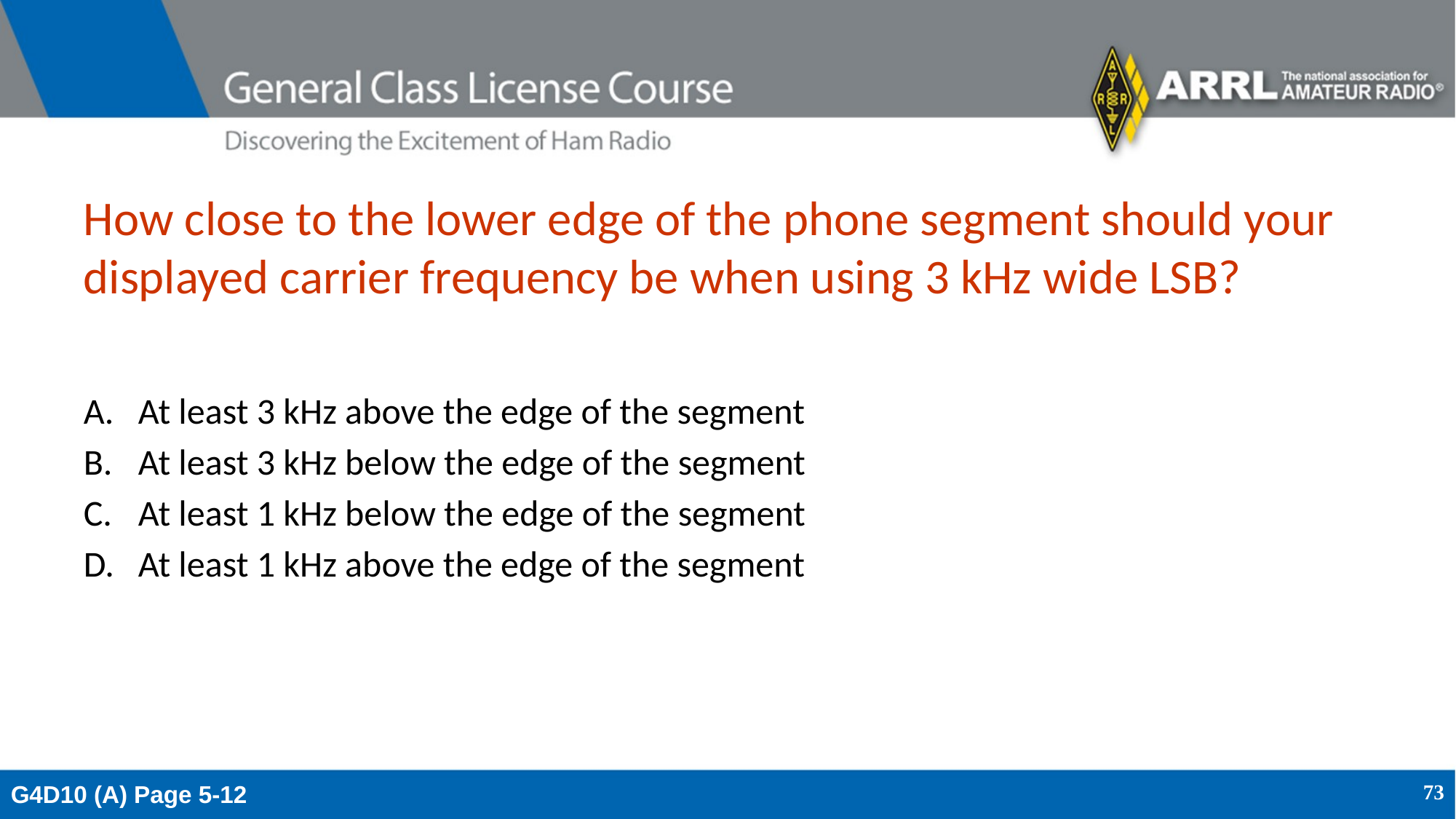

# How close to the lower edge of the phone segment should your displayed carrier frequency be when using 3 kHz wide LSB?
At least 3 kHz above the edge of the segment
At least 3 kHz below the edge of the segment
At least 1 kHz below the edge of the segment
At least 1 kHz above the edge of the segment
G4D10 (A) Page 5-12
73